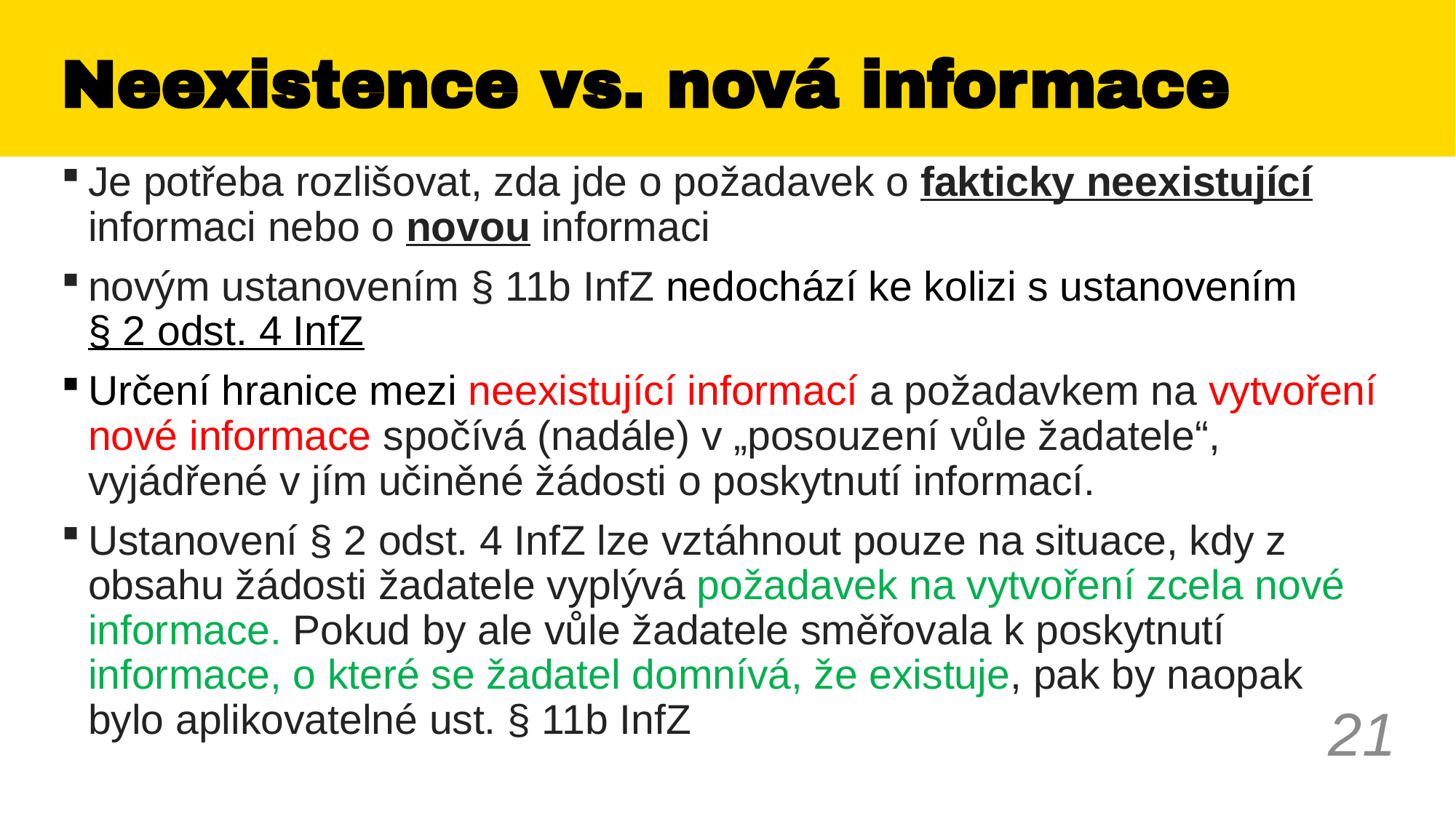

# Neexistence vs. nová informace
Je potřeba rozlišovat, zda jde o požadavek o fakticky neexistující informaci nebo o novou informaci
novým ustanovením § 11b InfZ nedochází ke kolizi s ustanovením 
§ 2 odst. 4 InfZ
Určení hranice mezi neexistující informací a požadavkem na vytvoření nové informace spočívá (nadále) v „posouzení vůle žadatele“, vyjádřené v jím učiněné žádosti o poskytnutí informací.
Ustanovení § 2 odst. 4 InfZ lze vztáhnout pouze na situace, kdy z obsahu žádosti žadatele vyplývá požadavek na vytvoření zcela nové informace. Pokud by ale vůle žadatele směřovala k poskytnutí informace, o které se žadatel domnívá, že existuje, pak by naopak bylo aplikovatelné ust. § 11b InfZ
21